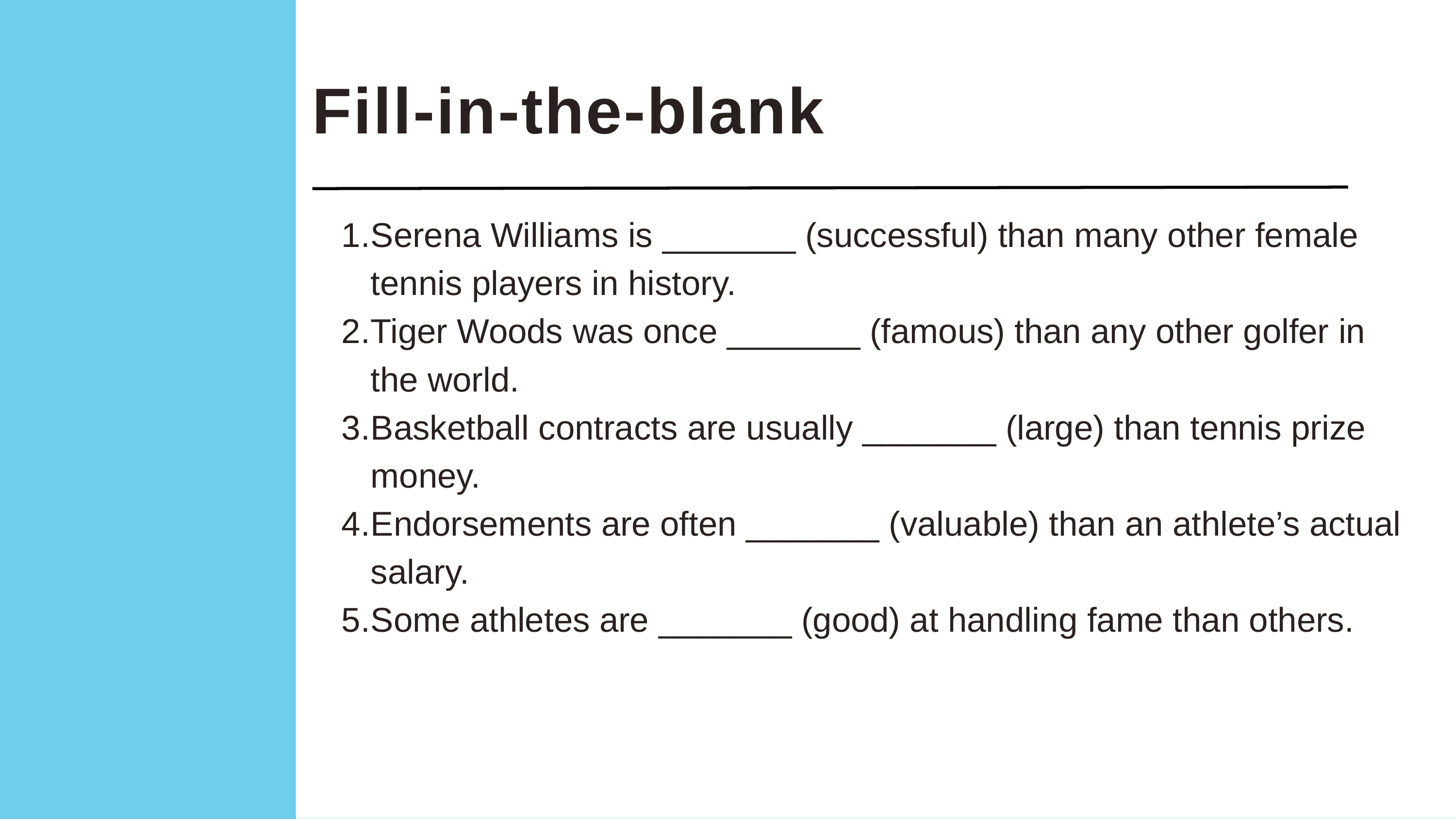

Fill-in-the-blank

Serena Williams is _______ (successful) than many other female tennis players in history.
Tiger Woods was once _______ (famous) than any other golfer in the world.
Basketball contracts are usually _______ (large) than tennis prize money.
Endorsements are often _______ (valuable) than an athlete’s actual salary.
Some athletes are _______ (good) at handling fame than others.